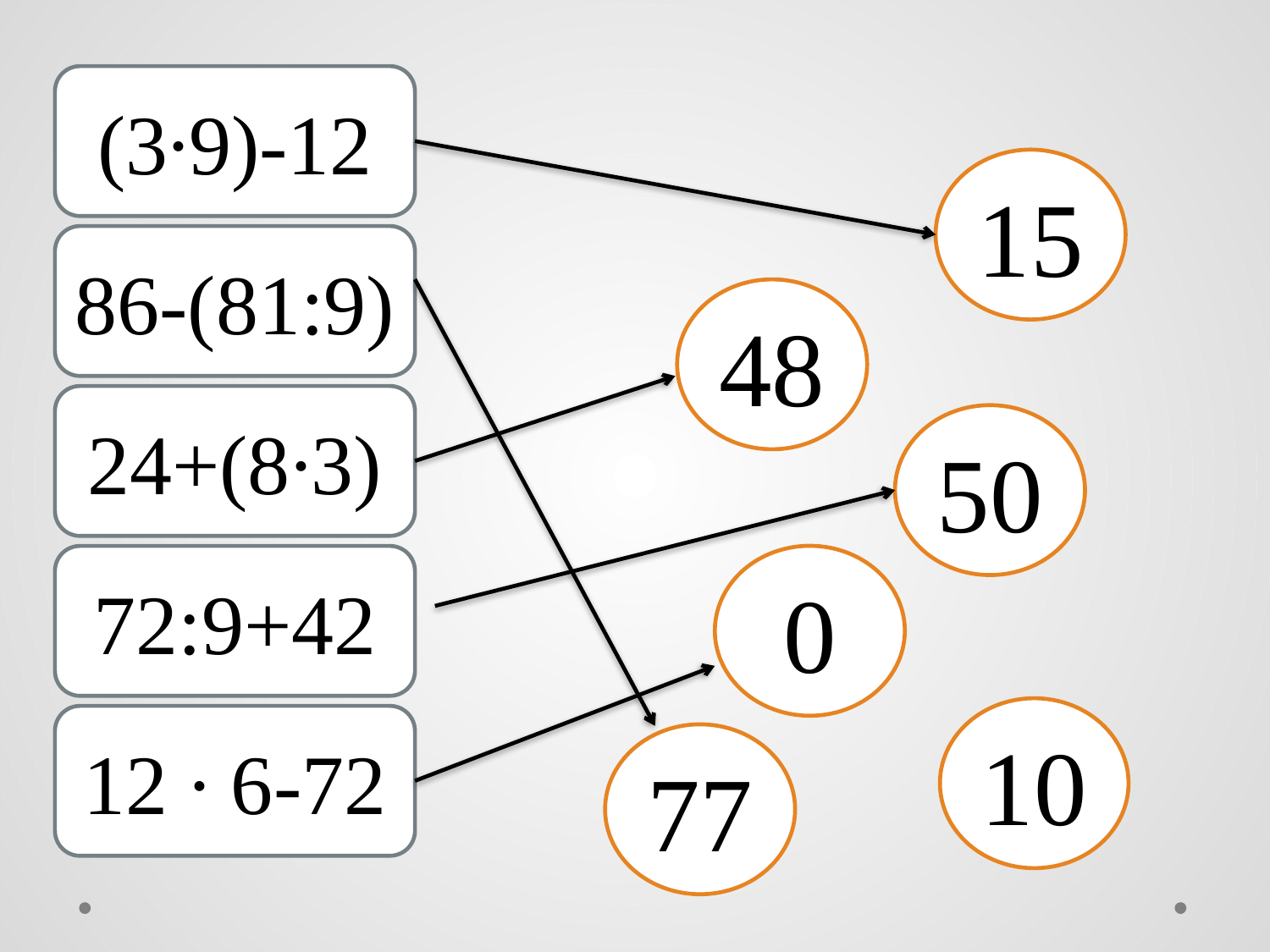

(3∙9)-12
15
86-(81:9)
48
24+(8∙3)
50
0
72:9+42
10
12 ∙ 6-72
77